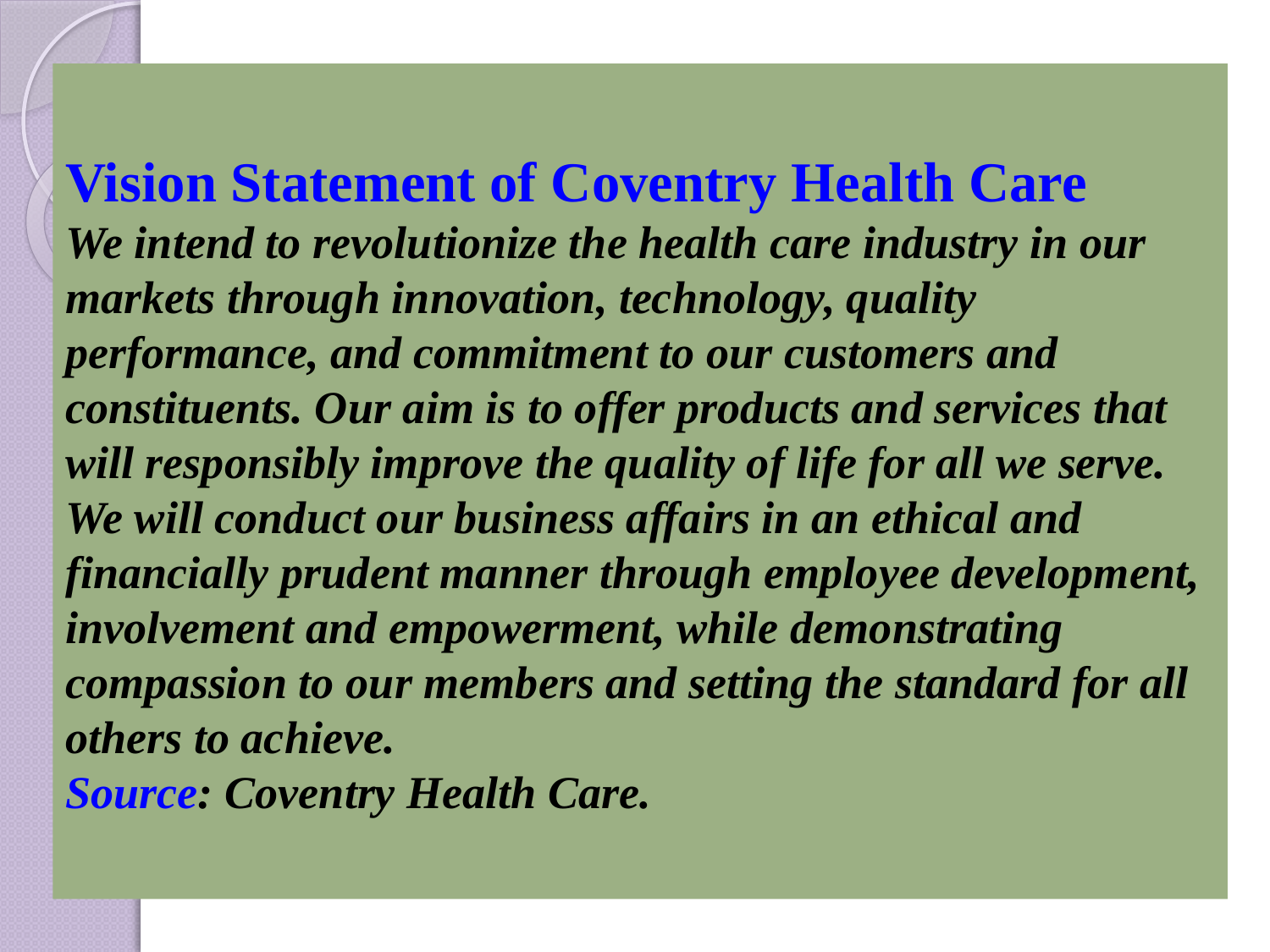

# Vision Statement of Coventry Health Care We intend to revolutionize the health care industry in our markets through innovation, technology, quality performance, and commitment to our customers and constituents. Our aim is to offer products and services that will responsibly improve the quality of life for all we serve. We will conduct our business affairs in an ethical and financially prudent manner through employee development, involvement and empowerment, while demonstrating compassion to our members and setting the standard for all others to achieve. Source: Coventry Health Care.